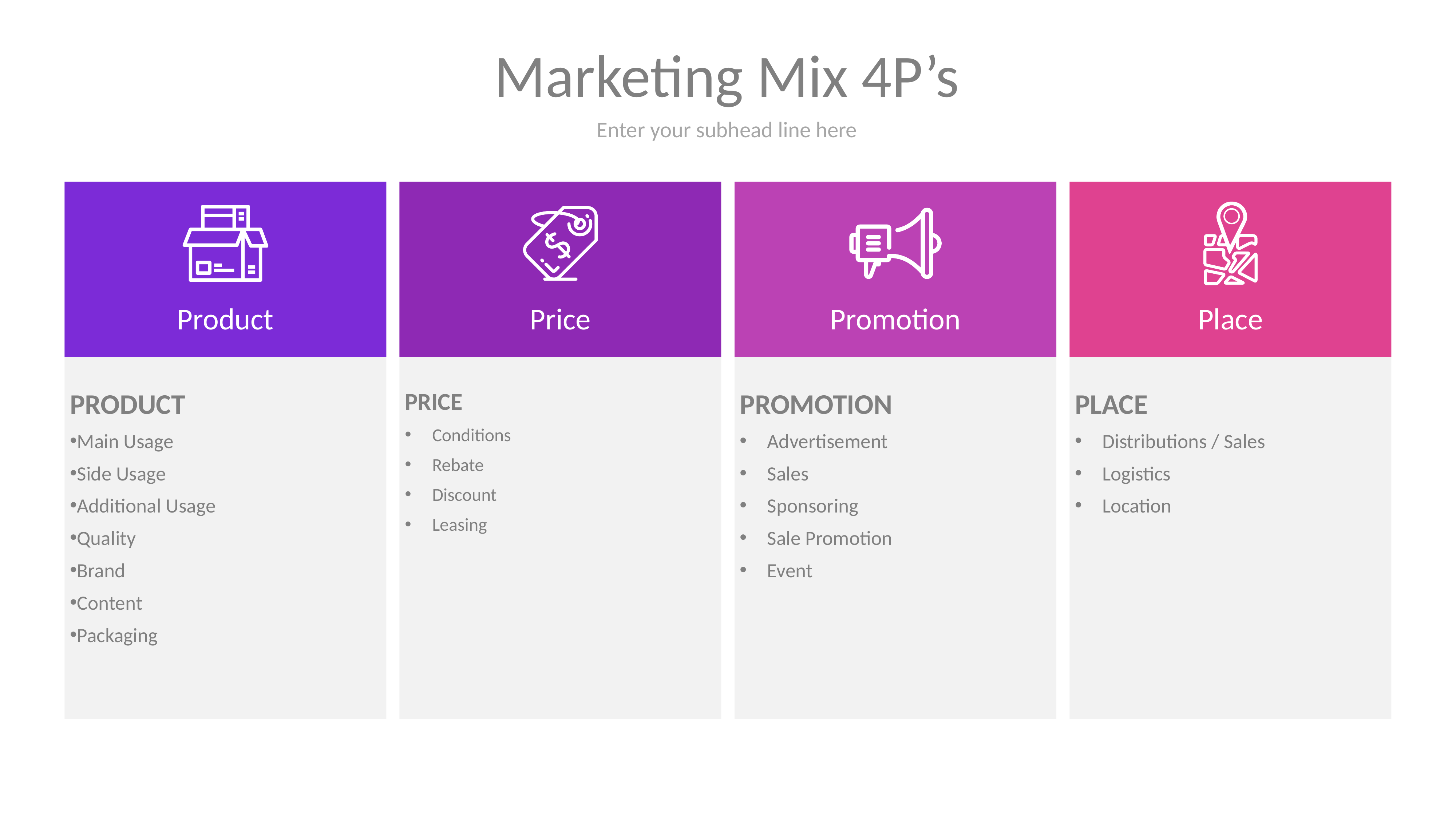

# Marketing Mix 4P’s
Enter your subhead line here

Price
Place
Product
Promotion
PRODUCT
Main Usage
Side Usage
Additional Usage
Quality
Brand
Content
Packaging
PRICE
Conditions
Rebate
Discount
Leasing
PROMOTION
Advertisement
Sales
Sponsoring
Sale Promotion
Event
PLACE
Distributions / Sales
Logistics
Location